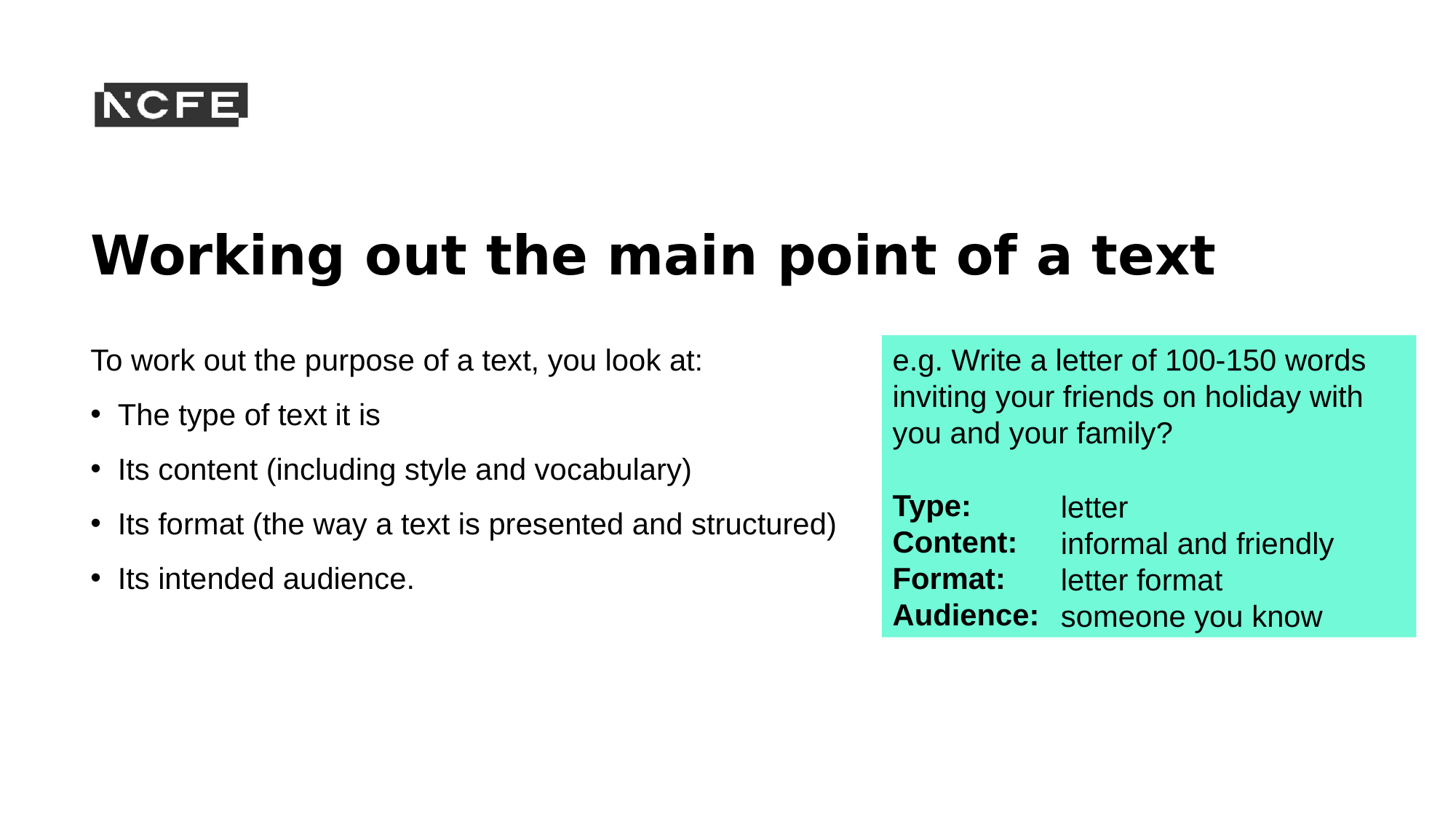

# Working out the main point of a text
To work out the purpose of a text, you look at:
The type of text it is
Its content (including style and vocabulary)
Its format (the way a text is presented and structured)
Its intended audience.
e.g. Write a letter of 100-150 words inviting your friends on holiday with you and your family?

Type:
Content:
Format:
Audience:
letter
informal and friendly
letter format
someone you know